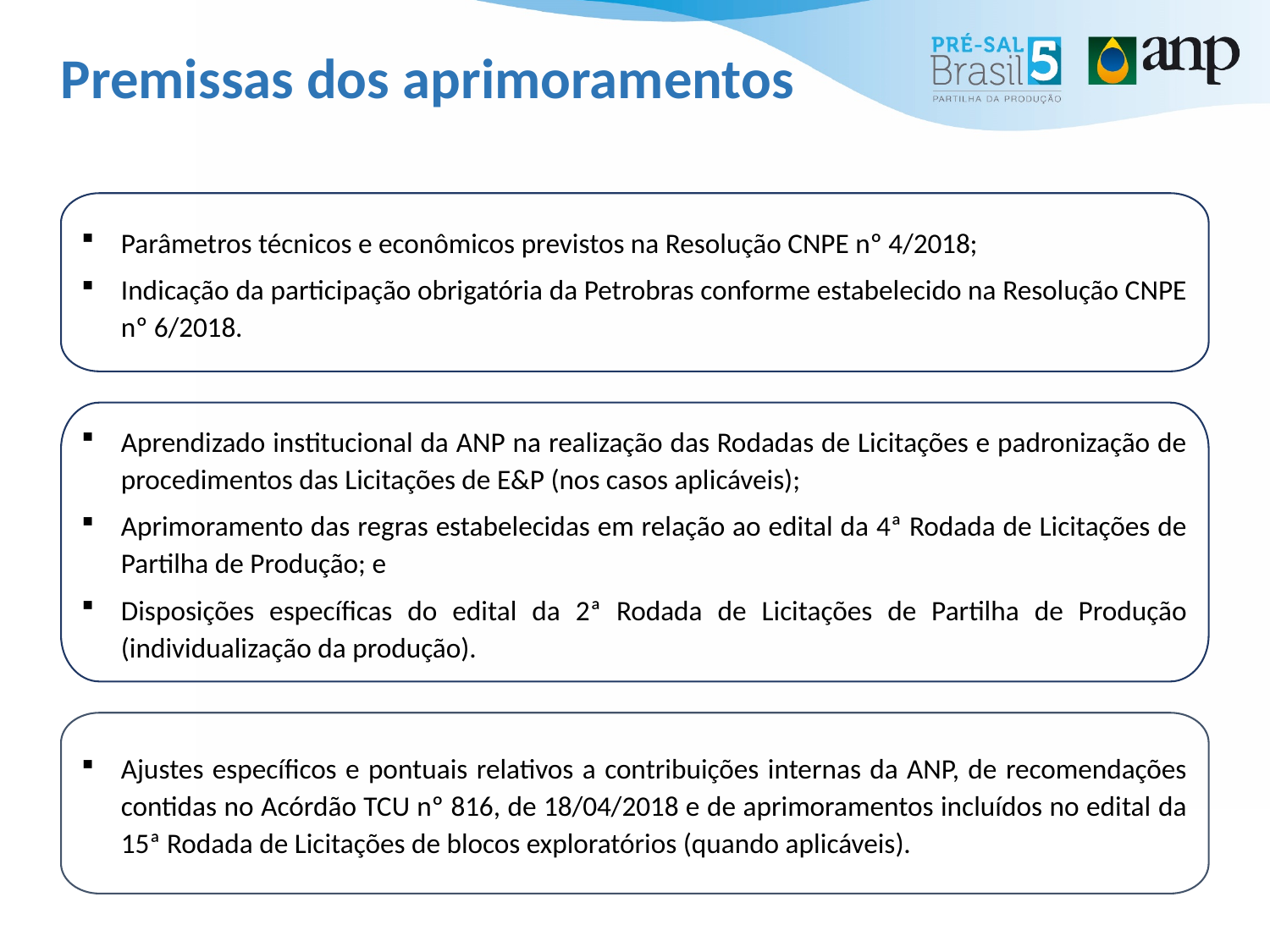

# Premissas dos aprimoramentos

Parâmetros técnicos e econômicos previstos na Resolução CNPE nº 4/2018;
Indicação da participação obrigatória da Petrobras conforme estabelecido na Resolução CNPE nº 6/2018.
Aprendizado institucional da ANP na realização das Rodadas de Licitações e padronização de procedimentos das Licitações de E&P (nos casos aplicáveis);
Aprimoramento das regras estabelecidas em relação ao edital da 4ª Rodada de Licitações de Partilha de Produção; e
Disposições específicas do edital da 2ª Rodada de Licitações de Partilha de Produção (individualização da produção).
Ajustes específicos e pontuais relativos a contribuições internas da ANP, de recomendações contidas no Acórdão TCU nº 816, de 18/04/2018 e de aprimoramentos incluídos no edital da 15ª Rodada de Licitações de blocos exploratórios (quando aplicáveis).